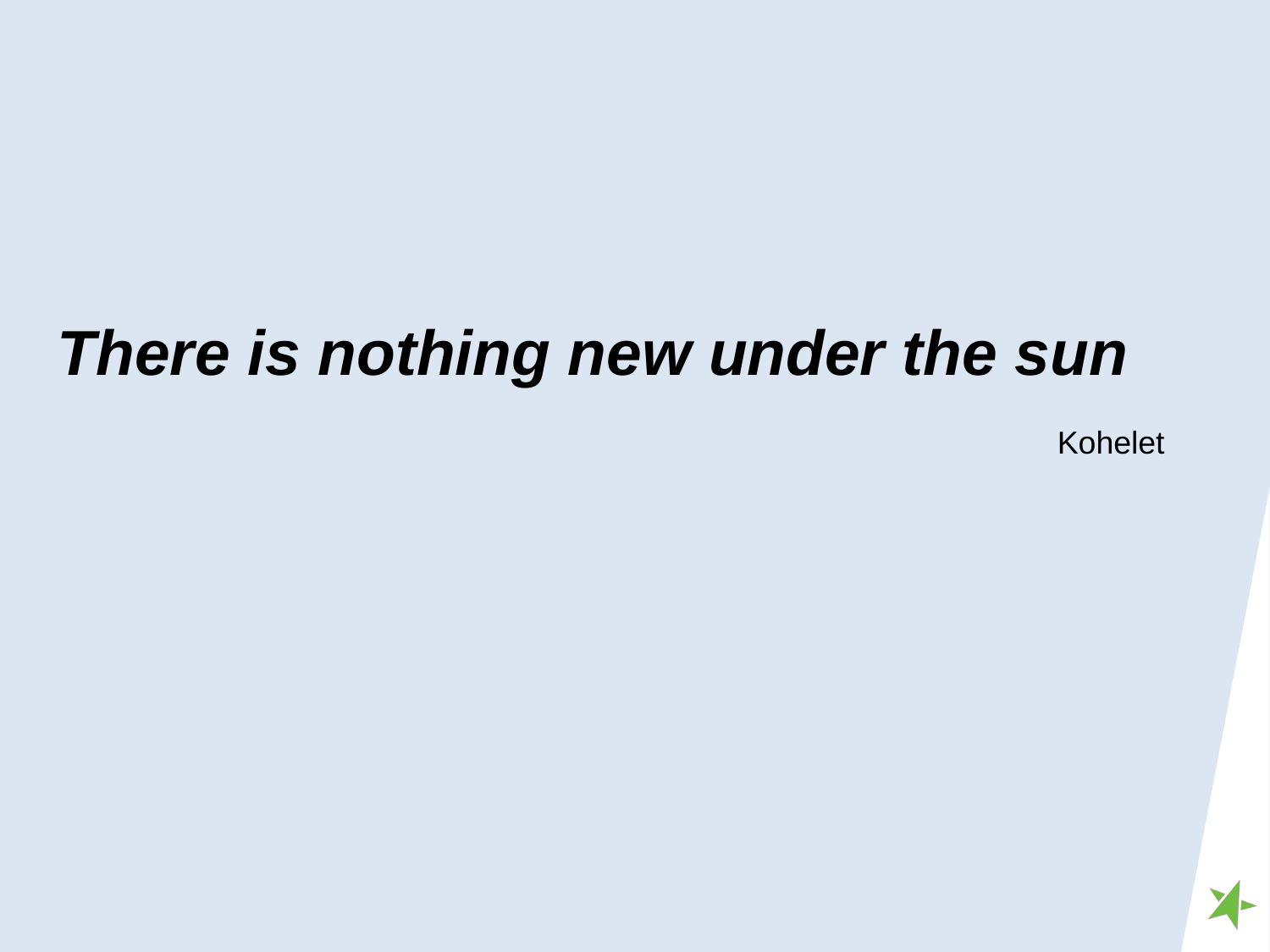

There is nothing new under the sun
Kohelet